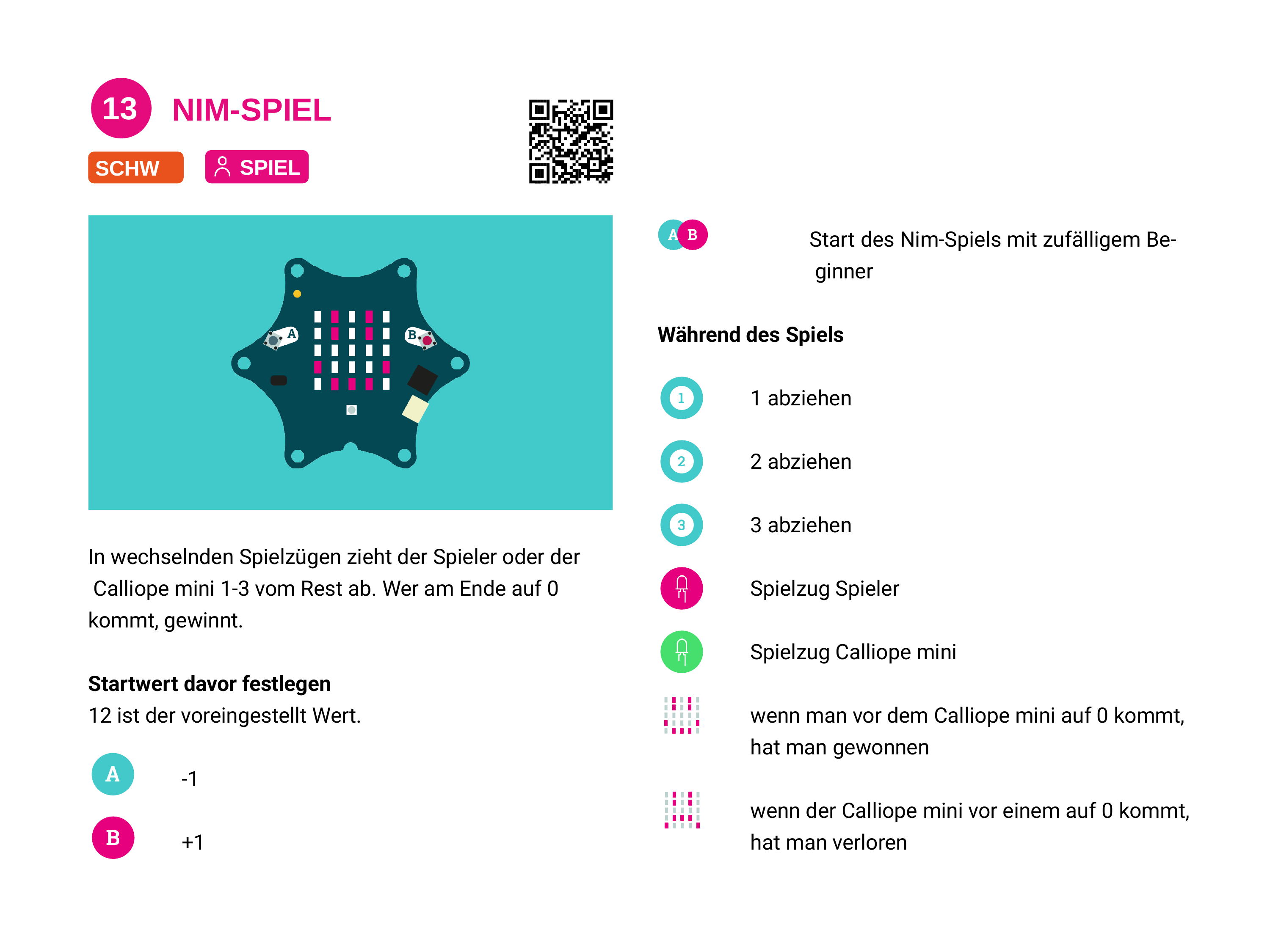

# 13
NIM-SPIEL
SPIEL

SCHWER

Start des Nim-Spiels mit zufälligem Be-  ginner

Während des Spiels

1 abziehen

2 abziehen

3 abziehen
In wechselnden Spielzügen zieht der Spieler oder der  Calliope mini 1-3 vom Rest ab. Wer am Ende auf 0  kommt, gewinnt.

Spielzug Spieler

Spielzug Calliope mini
Startwert davor festlegen
12 ist der voreingestellt Wert.
wenn man vor dem Calliope mini auf 0 kommt,
hat man gewonnen

-1
wenn der Calliope mini vor einem auf 0 kommt,
hat man verloren

+1